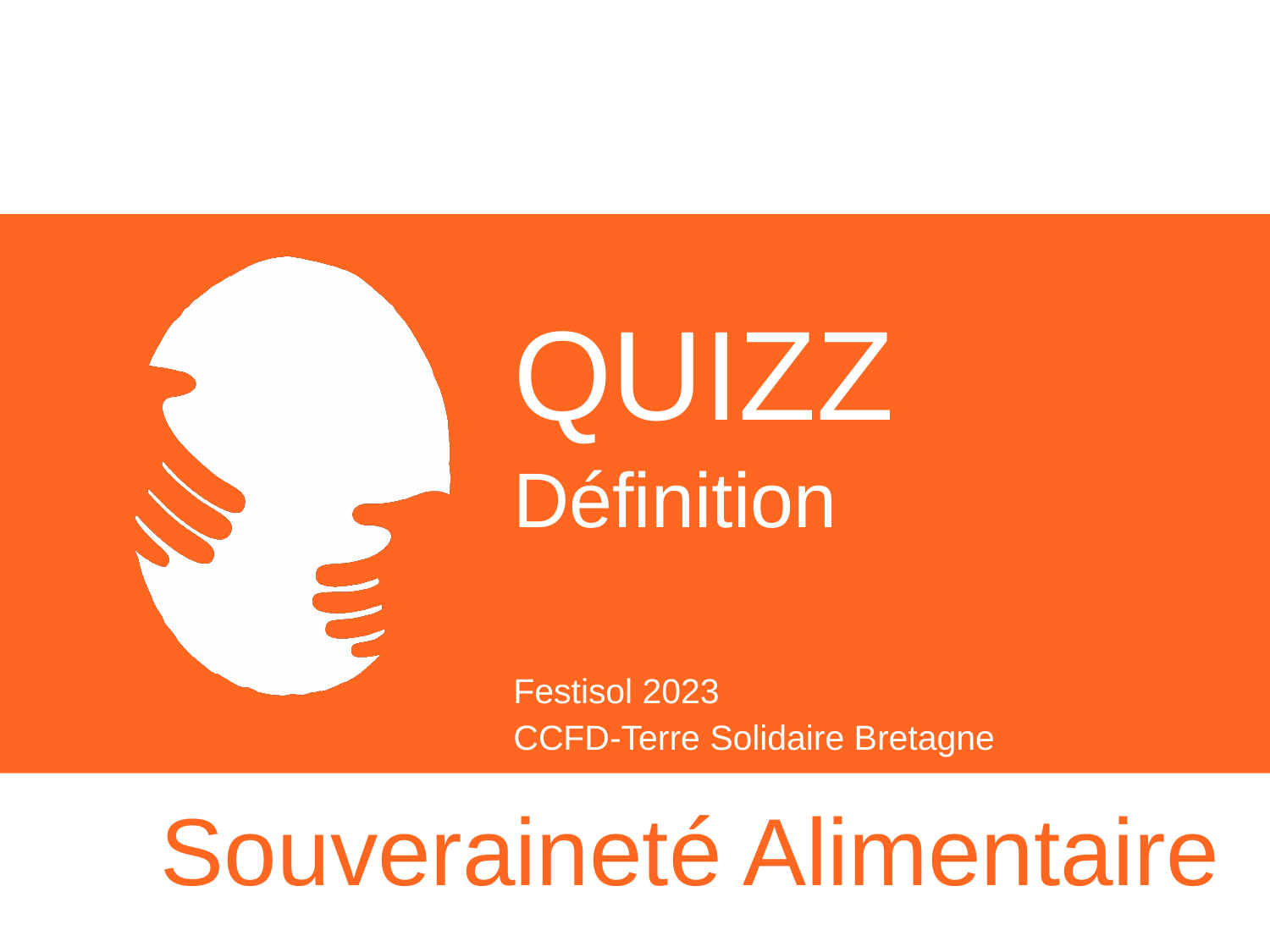

QUIZZ
Définition
Festisol 2023
CCFD-Terre Solidaire Bretagne
Souveraineté Alimentaire